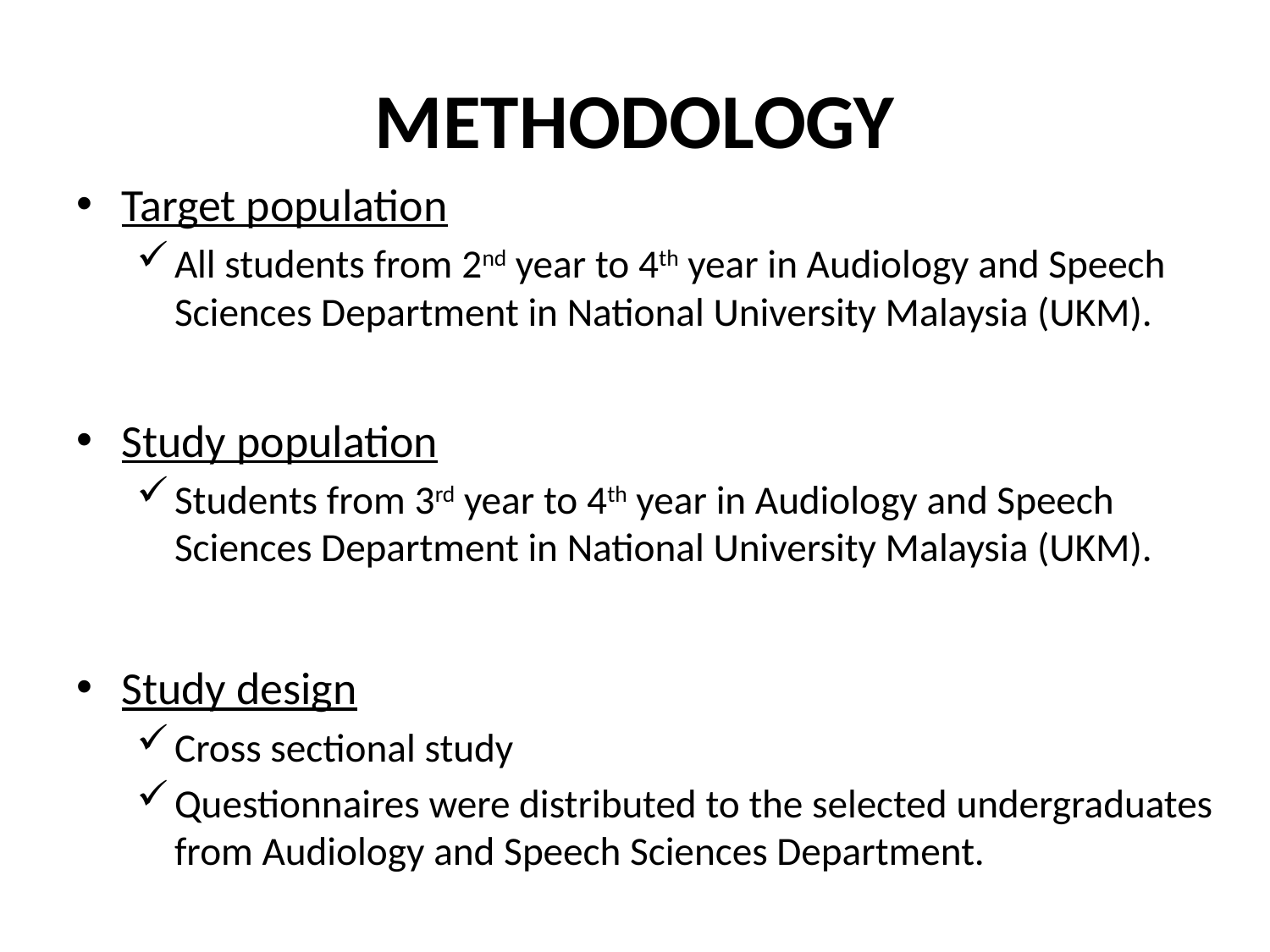

# METHODOLOGY
Target population
All students from 2nd year to 4th year in Audiology and Speech Sciences Department in National University Malaysia (UKM).

Study population
Students from 3rd year to 4th year in Audiology and Speech Sciences Department in National University Malaysia (UKM).

Study design
Cross sectional study
Questionnaires were distributed to the selected undergraduates from Audiology and Speech Sciences Department.